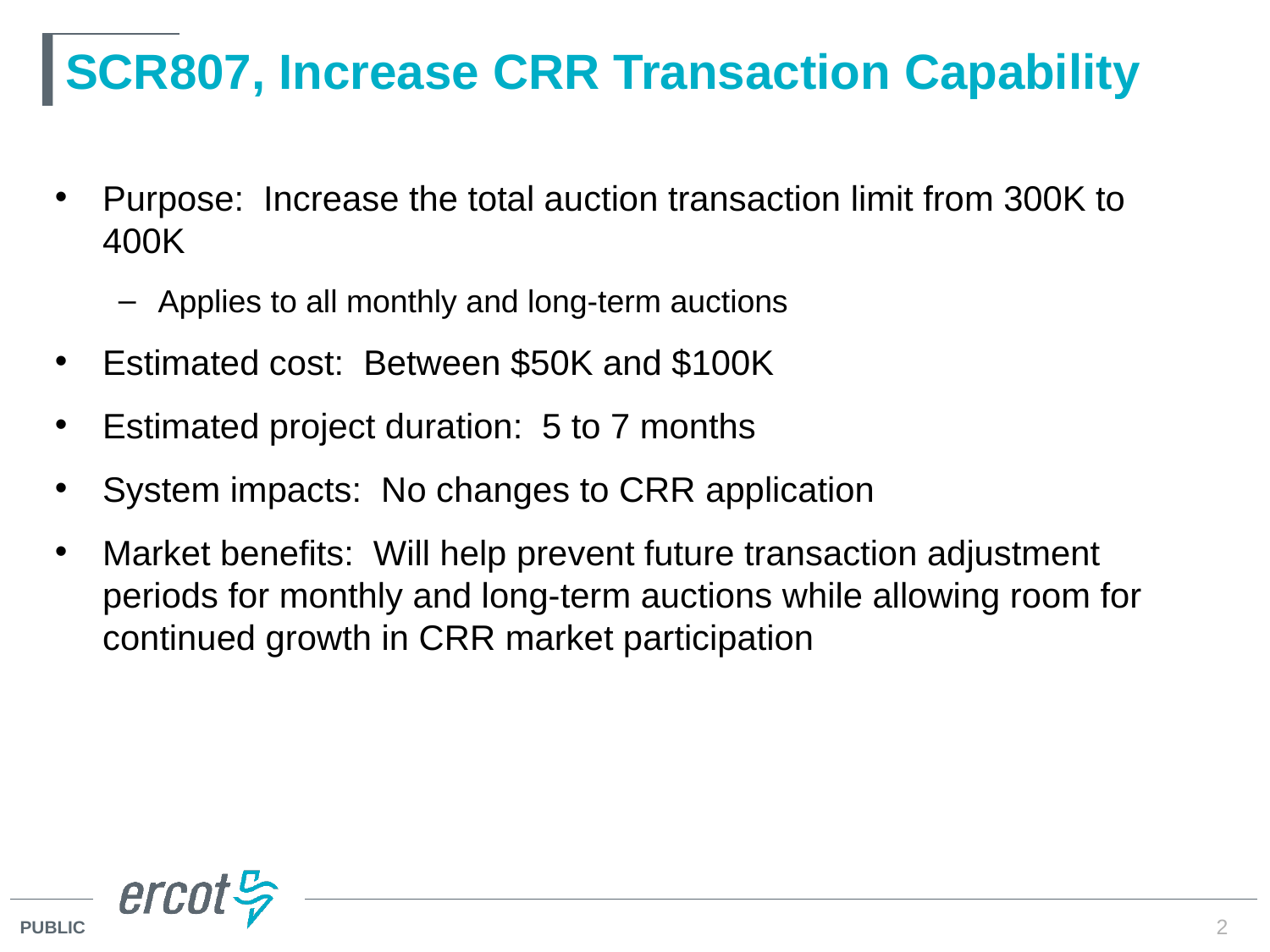

# SCR807, Increase CRR Transaction Capability
Purpose:  Increase the total auction transaction limit from 300K to 400K
Applies to all monthly and long-term auctions
Estimated cost:  Between $50K and $100K
Estimated project duration:  5 to 7 months
System impacts:  No changes to CRR application
Market benefits:  Will help prevent future transaction adjustment periods for monthly and long-term auctions while allowing room for continued growth in CRR market participation

2